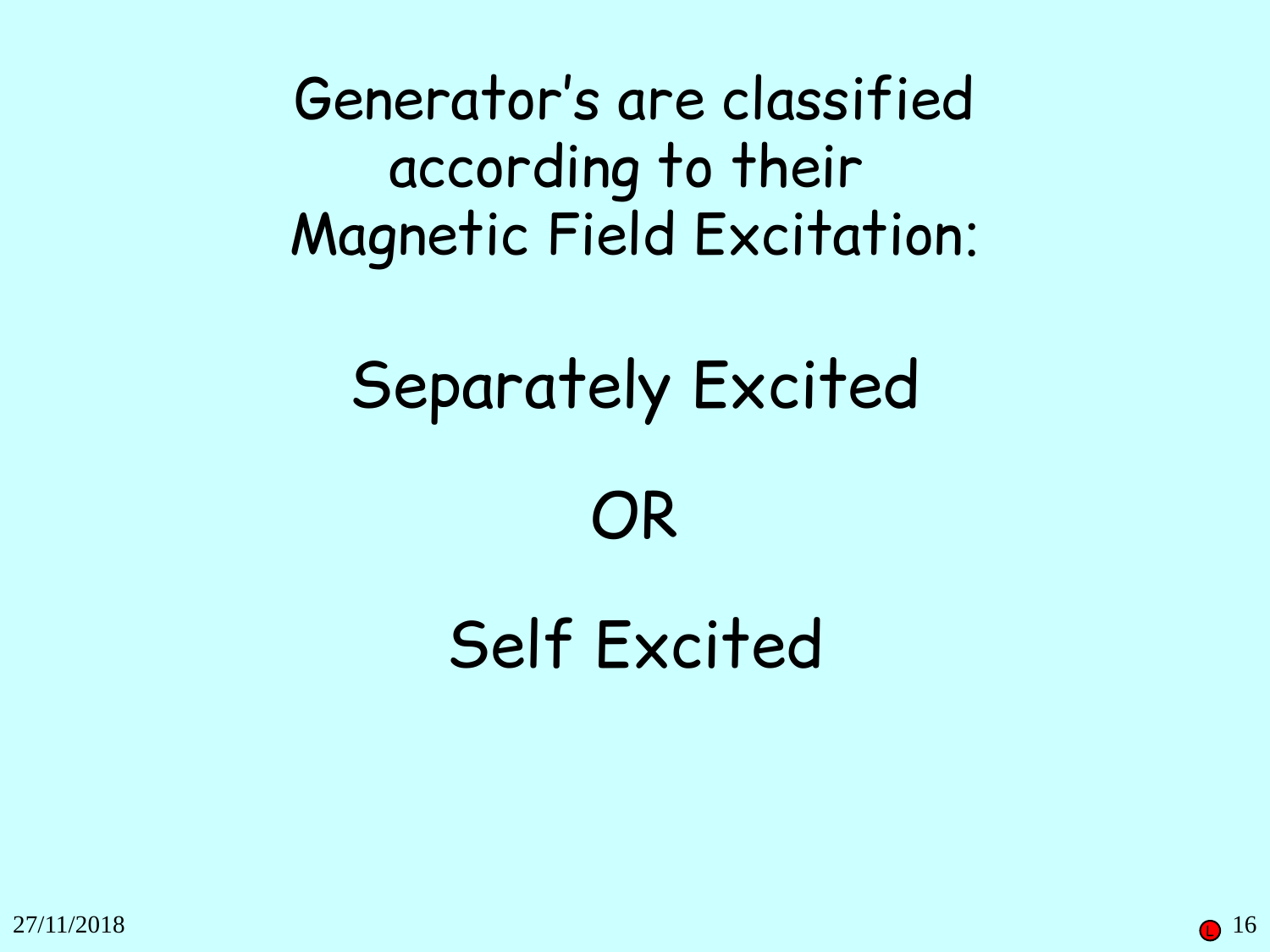

Generator’s are classified according to their
Magnetic Field Excitation:
Separately Excited
OR
Self Excited
27/11/2018
16
L